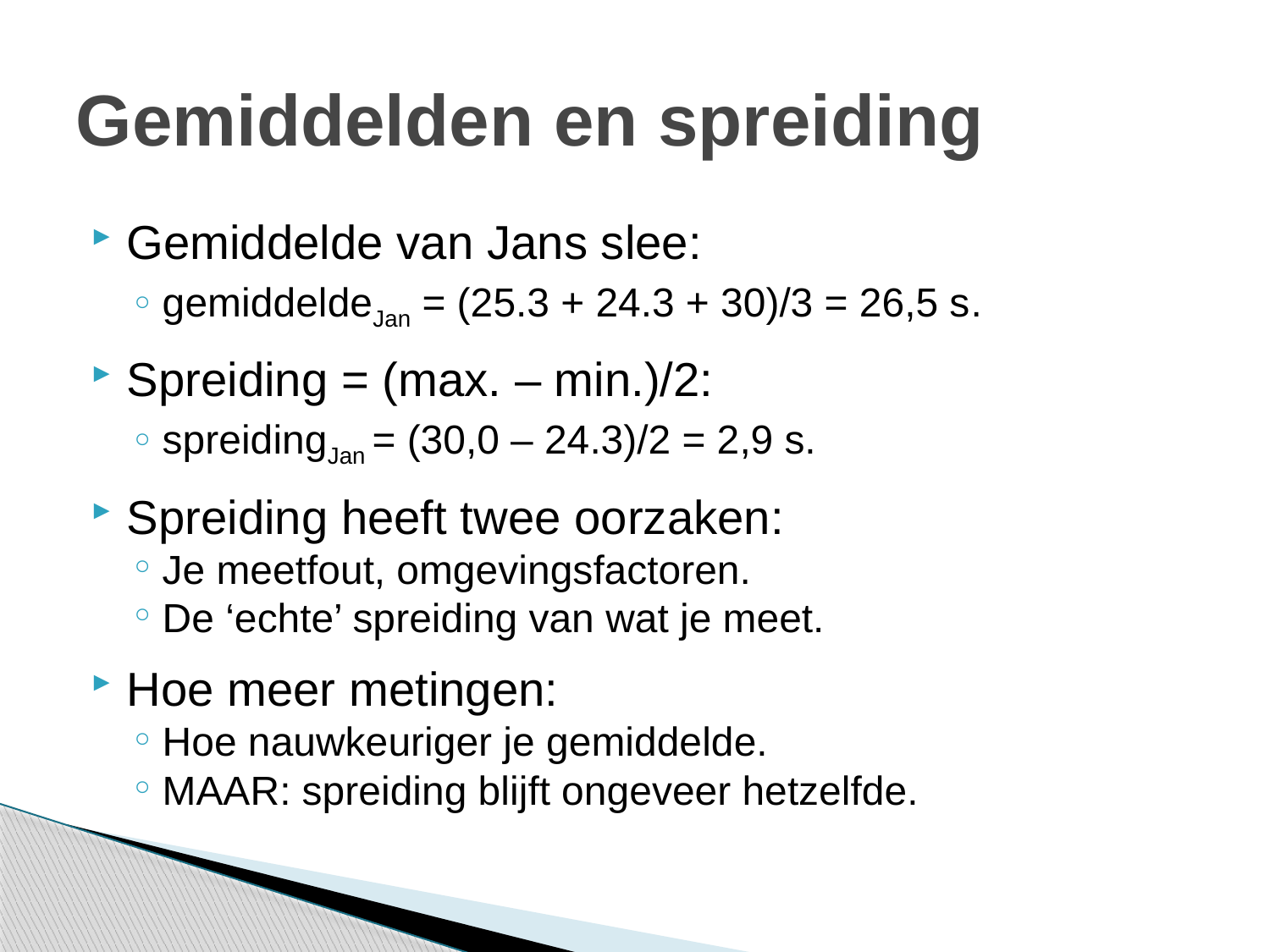

# Gemiddelden en spreiding
Gemiddelde van Jans slee:
gemiddeldeJan = (25.3 + 24.3 + 30)/3 = 26,5 s.
Spreiding = (max. – min.)/2:
spreidingJan = (30,0 – 24.3)/2 = 2,9 s.
Spreiding heeft twee oorzaken:
Je meetfout, omgevingsfactoren.
De ‘echte’ spreiding van wat je meet.
Hoe meer metingen:
Hoe nauwkeuriger je gemiddelde.
MAAR: spreiding blijft ongeveer hetzelfde.